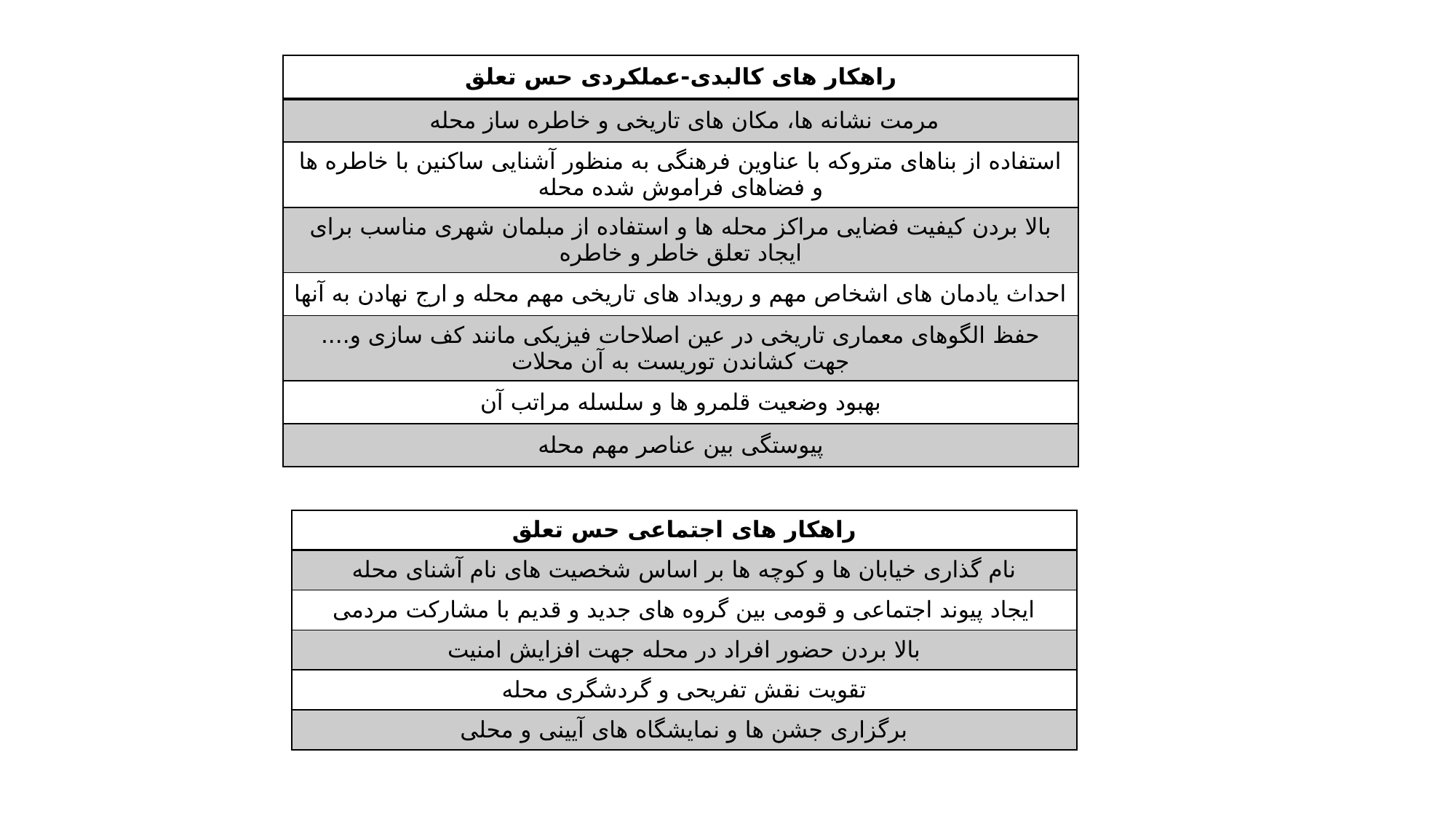

| راهکار های کالبدی-عملکردی حس تعلق |
| --- |
| مرمت نشانه ها، مکان های تاریخی و خاطره ساز محله |
| استفاده از بناهای متروکه با عناوین فرهنگی به منظور آشنایی ساکنین با خاطره ها و فضاهای فراموش شده محله |
| بالا بردن کیفیت فضایی مراکز محله ها و استفاده از مبلمان شهری مناسب برای ایجاد تعلق خاطر و خاطره |
| احداث یادمان های اشخاص مهم و رویداد های تاریخی مهم محله و ارج نهادن به آنها |
| حفظ الگوهای معماری تاریخی در عین اصلاحات فیزیکی مانند کف سازی و.... جهت کشاندن توریست به آن محلات |
| بهبود وضعیت قلمرو ها و سلسله مراتب آن |
| پیوستگی بین عناصر مهم محله |
| راهکار های اجتماعی حس تعلق |
| --- |
| نام گذاری خیابان ها و کوچه ها بر اساس شخصیت های نام آشنای محله |
| ایجاد پیوند اجتماعی و قومی بین گروه های جدید و قدیم با مشارکت مردمی |
| بالا بردن حضور افراد در محله جهت افزایش امنیت |
| تقویت نقش تفریحی و گردشگری محله |
| برگزاری جشن ها و نمایشگاه های آیینی و محلی |